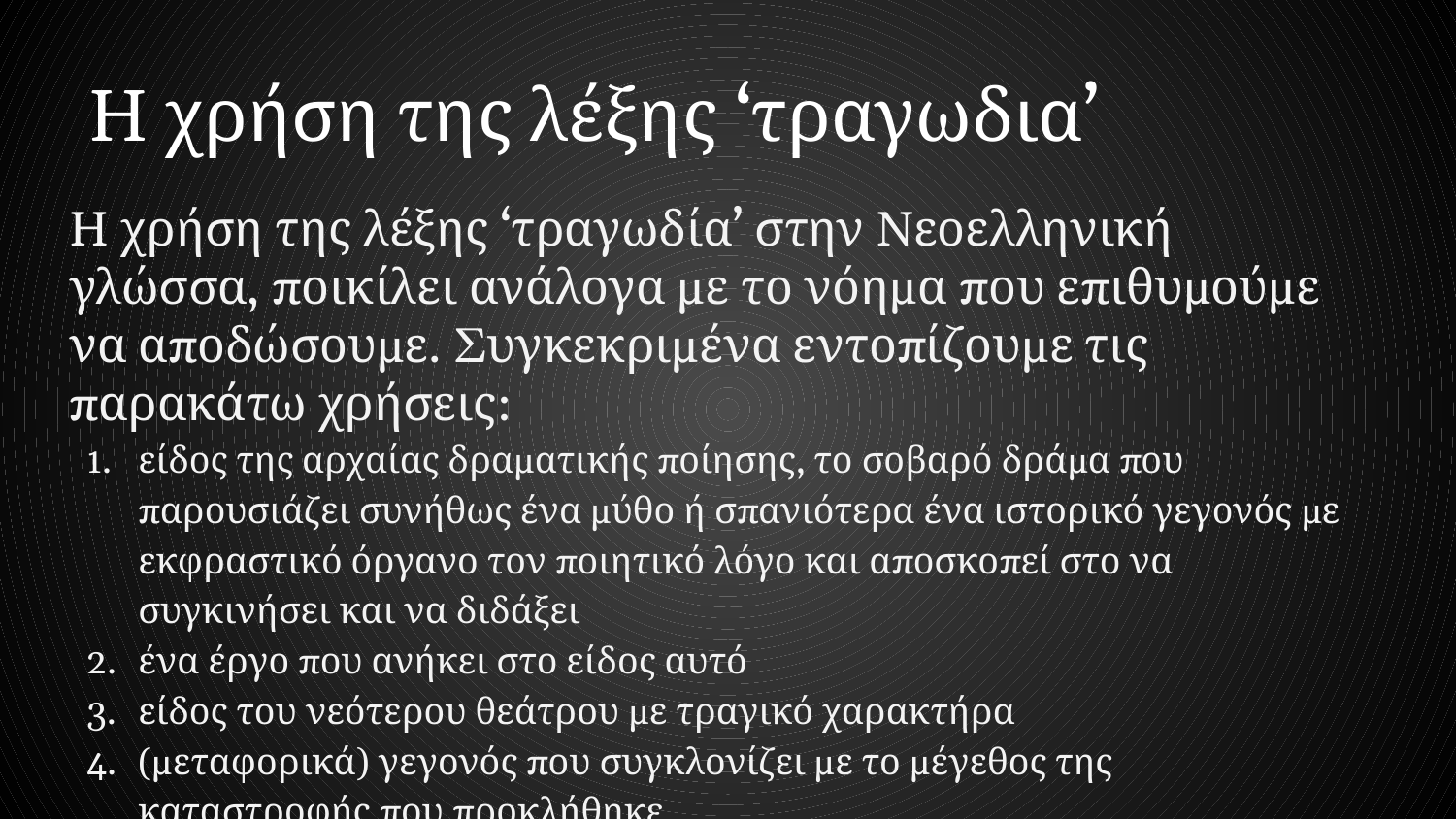

# Η χρήση της λέξης ‘τραγωδια’
Η χρήση της λέξης ‘τραγωδία’ στην Νεοελληνική γλώσσα, ποικίλει ανάλογα με το νόημα που επιθυμούμε να αποδώσουμε. Συγκεκριμένα εντοπίζουμε τις παρακάτω χρήσεις:
είδος της αρχαίας δραματικής ποίησης, το σοβαρό δράμα που παρουσιάζει συνήθως ένα μύθο ή σπανιότερα ένα ιστορικό γεγονός με εκφραστικό όργανο τον ποιητικό λόγο και αποσκοπεί στο να συγκινήσει και να διδάξει
ένα έργο που ανήκει στο είδος αυτό
είδος του νεότερου θεάτρου με τραγικό χαρακτήρα
(μεταφορικά) γεγονός που συγκλονίζει με το μέγεθος της καταστροφής που προκλήθηκε